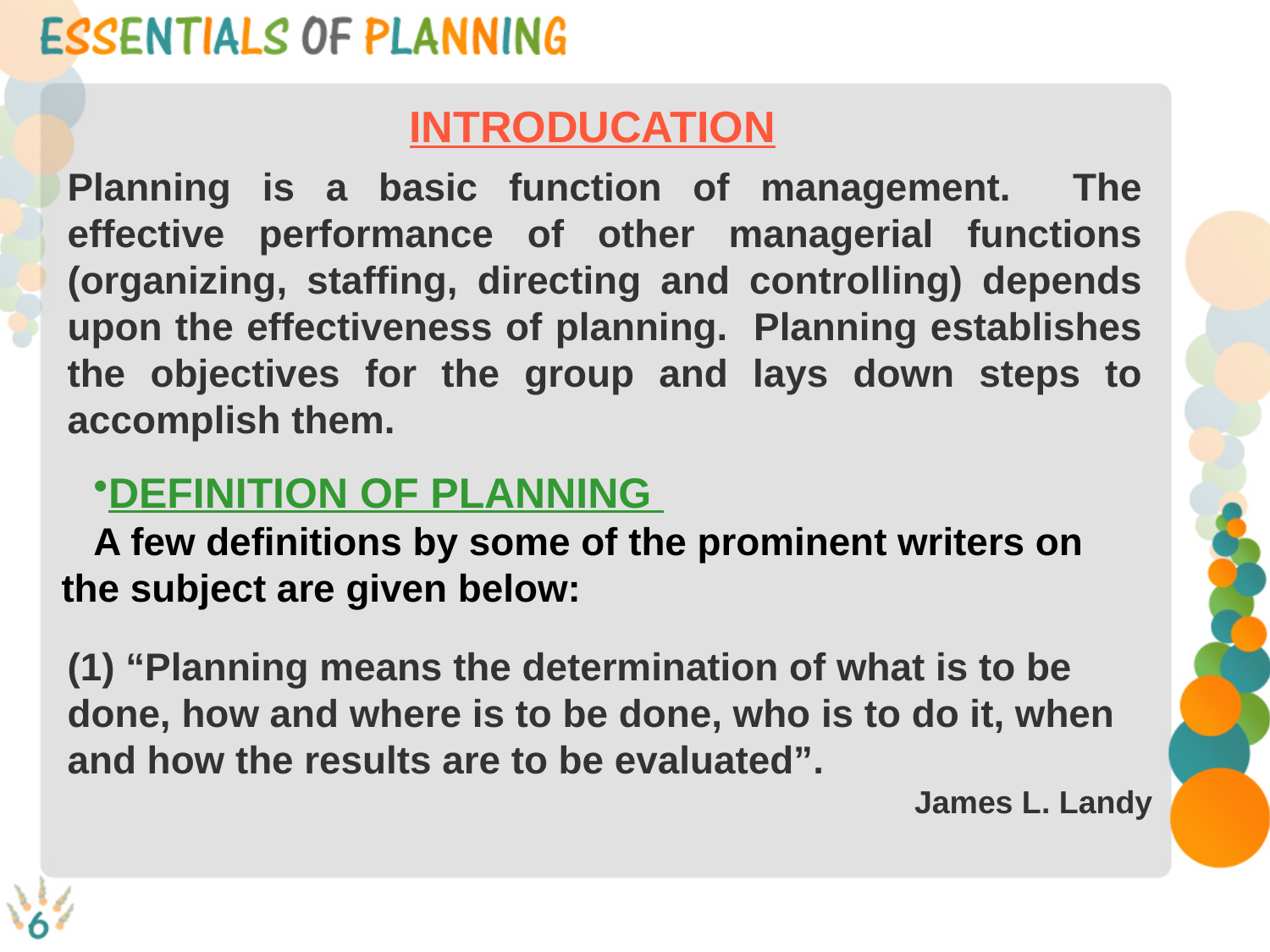

INTRODUCATION
Planning is a basic function of management.  The effective performance of other managerial functions (organizing, staffing, directing and controlling) depends upon the effectiveness of planning.  Planning establishes the objectives for the group and lays down steps to accomplish them.
DEFINITION OF PLANNING
A few definitions by some of the prominent writers on the subject are given below:
(1) “Planning means the determination of what is to be done, how and where is to be done, who is to do it, when and how the results are to be evaluated”.
James L. Landy